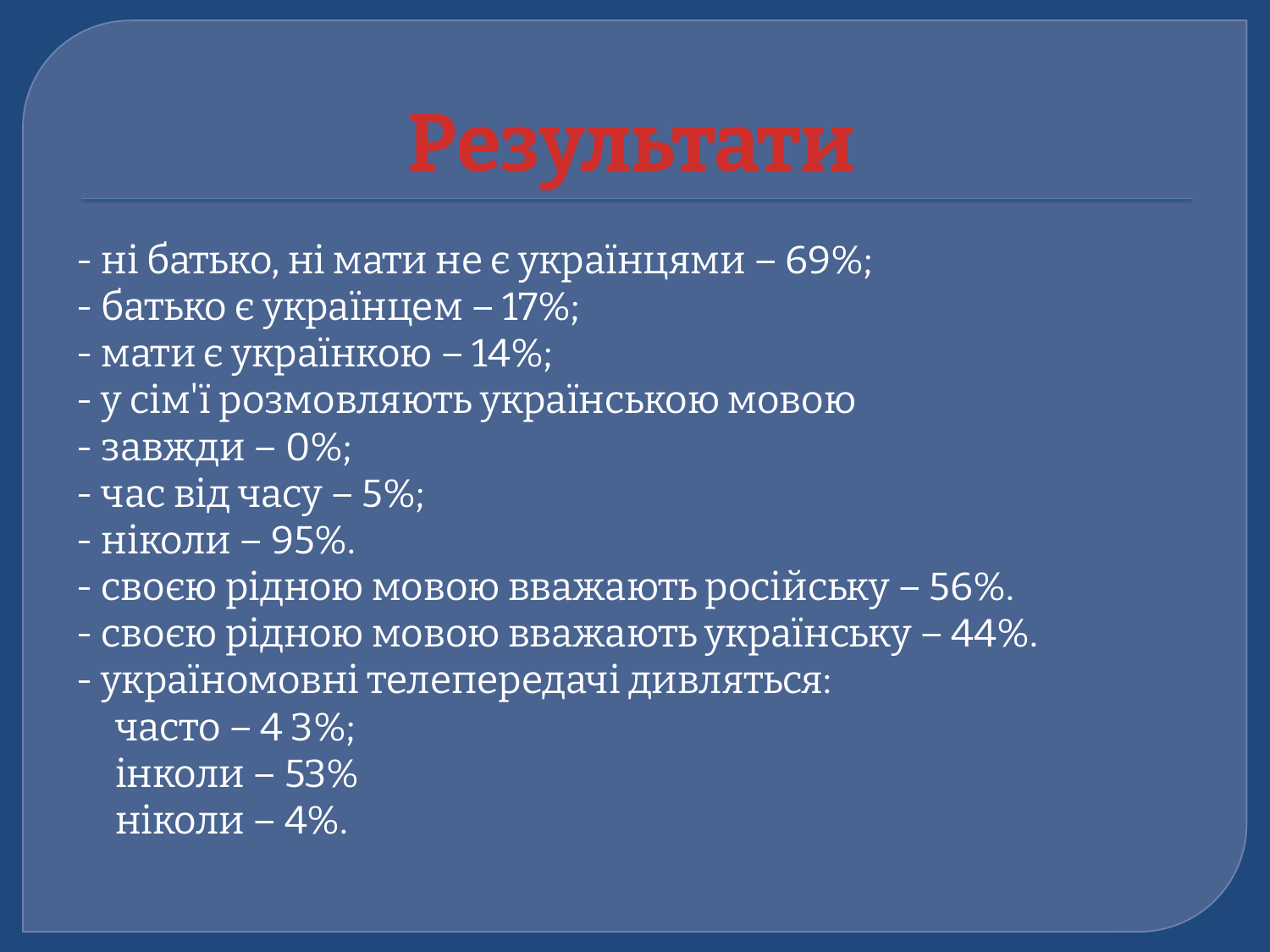

# Результати
- ні батько, ні мати не є українцями – 69%;
- батько є українцем – 17%;
- мати є українкою – 14%;
- у сім'ї розмовляють українською мовою
- завжди – 0%;
- час від часу – 5%;
- ніколи – 95%.
- своєю рідною мовою вважають російську – 56%.
- своєю рідною мовою вважають українську – 44%.
- україномовні телепередачі дивляться:
     часто – 4 3%;
     інколи – 53%
     ніколи – 4%.